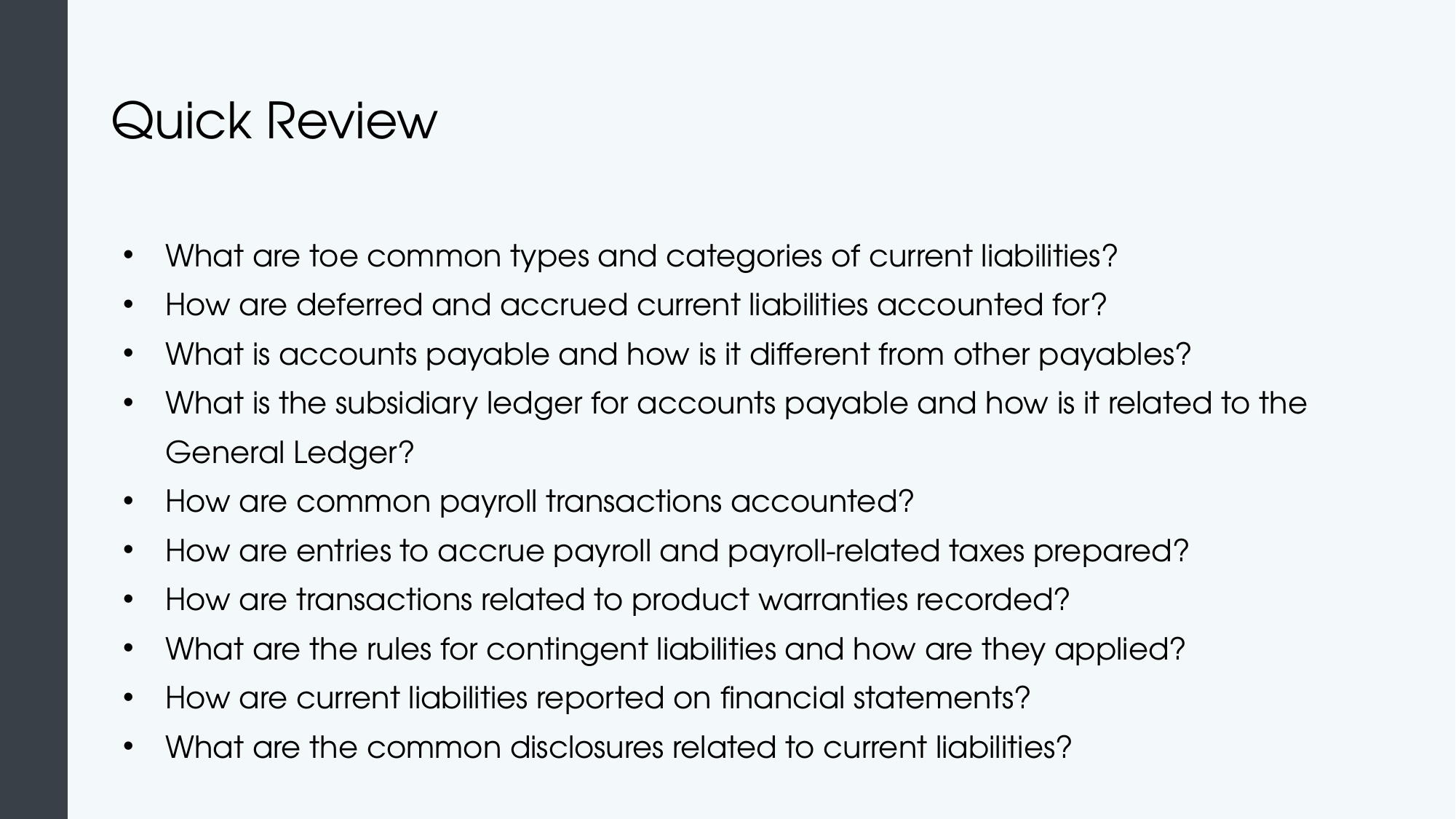

# Quick Review
What are toe common types and categories of current liabilities?
How are deferred and accrued current liabilities accounted for?
What is accounts payable and how is it different from other payables?
What is the subsidiary ledger for accounts payable and how is it related to the General Ledger?
How are common payroll transactions accounted?
How are entries to accrue payroll and payroll-related taxes prepared?
How are transactions related to product warranties recorded?
What are the rules for contingent liabilities and how are they applied?
How are current liabilities reported on financial statements?
What are the common disclosures related to current liabilities?